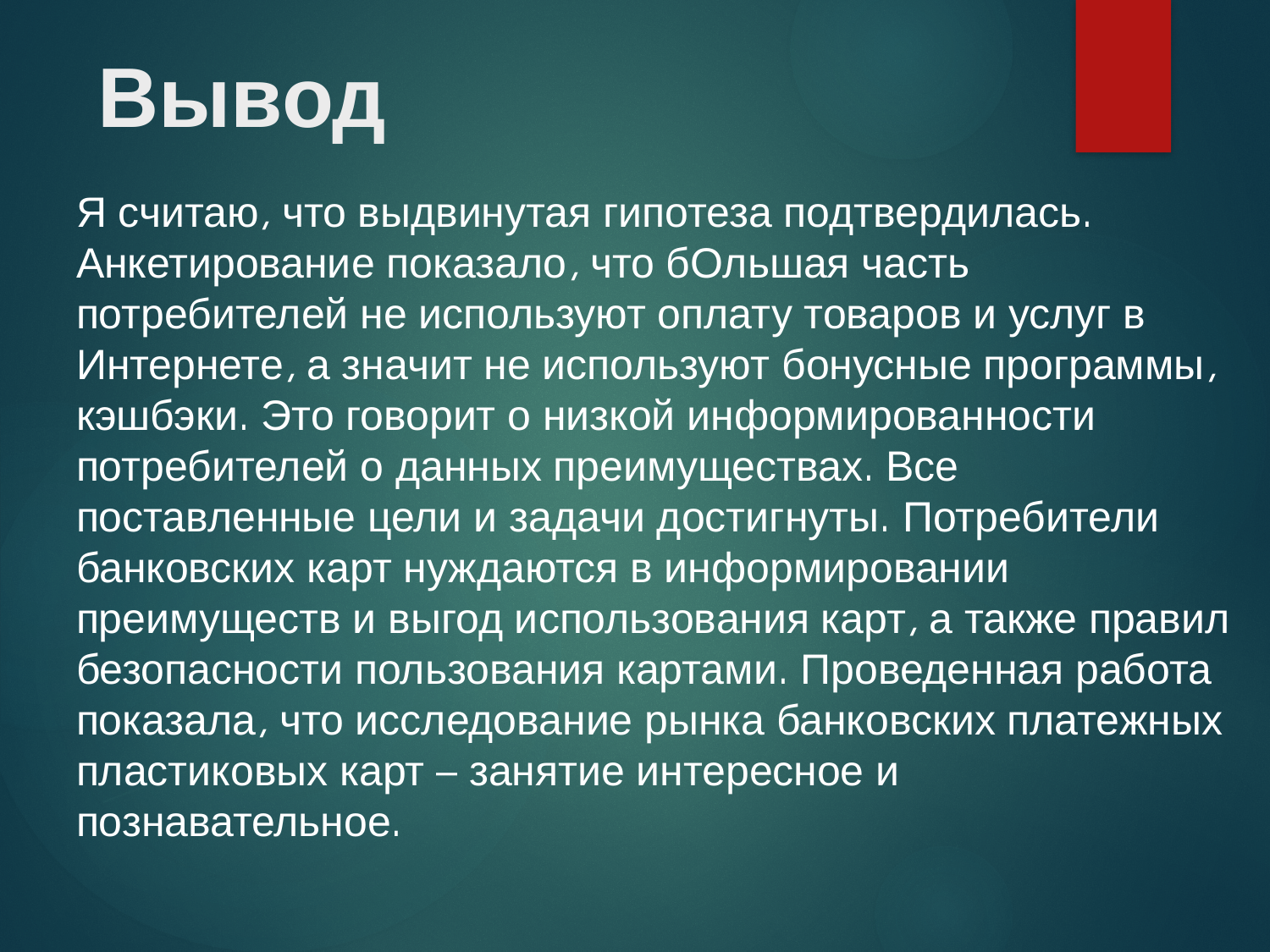

# Вывод
Я считаю, что выдвинутая гипотеза подтвердилась. Анкетирование показало, что бОльшая часть потребителей не используют оплату товаров и услуг в Интернете, а значит не используют бонусные программы, кэшбэки. Это говорит о низкой информированности потребителей о данных преимуществах. Все поставленные цели и задачи достигнуты. Потребители банковских карт нуждаются в информировании преимуществ и выгод использования карт, а также правил безопасности пользования картами. Проведенная работа показала, что исследование рынка банковских платежных пластиковых карт – занятие интересное и познавательное.